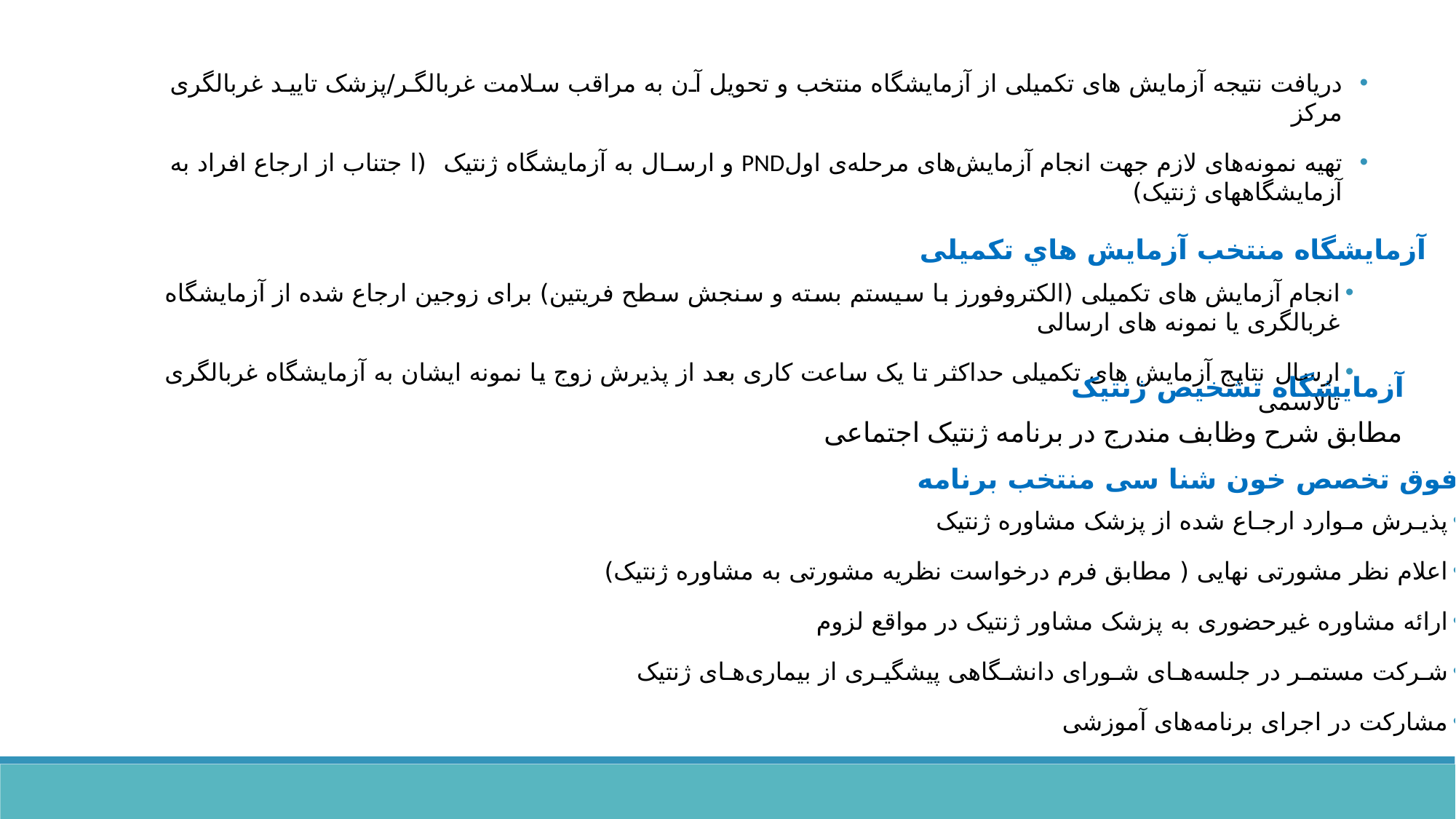

دریافت‌ نتیجه‌ آزمایش‌ های‌ تکمیلی‌ از آزمایشگاه منتخب‌ و تحویل‌ آن به‌ مراقب‌ سلامت‌ غربالگر/پزشک‌ تایید غربالگری‌ مرکز
تهیه‌ نمونه‌های‌ لازم جهت‌ انجام آزمایش‌های‌ مرحله‌ی‌ اولPND و ارسال به‌ آزمایشگاه ژنتیک‌ (ا جتناب از ارجاع افراد به‌ آزمایشگاههای‌ ژنتیک)
آزمایشگاه منتخب‌ آزمایش‌ هاي تکمیلی‌
انجام آزمایش‌ های‌ تکمیلی‌ (الکتروفورز با سیستم‌ بسته‌ و سنجش‌ سطح‌ فریتین‌) برای‌ زوجین‌ ارجاع شده از آزمایشگاه غربالگری‌ یا نمونه‌ های ارسالی
ارسال نتایج آزمایش‌ های‌ تکمیلی‌ حداکثر تا یک‌ ساعت‌ کاری‌ بعد از پذیرش زوج یا نمونه‌ ایشان به‌ آزمایشگاه غربالگری‌ تالاسمی‌
آزمایشگاه تشخیص‌ ژنتیک‌
مطابق‌ شرح وظابف‌ مندرج در برنامه‌ ژنتیک‌ اجتماعی‌
فوق تخصص‌ خون شنا سی‌ منتخب‌ برنامه‌
پذیـرش مـوارد ارجـاع شده از پزشک‌ مشاوره ژنتیک
اعلام نظر مشورتی‌ نهایی‌ ( مطابق فرم درخواست‌ نظریه‌ مشورتی‌ به‌ مشاوره ژنتیک)
ارائه‌ مشاوره غیرحضوری‌ به‌ پزشک‌ مشاور ژنتیک‌ در مواقع‌ لزوم
شـرکت‌ مستمـر در جلسه‌هـای‌ شـورای‌ دانشـگاهی‌ پیشگیـری‌ از بیماری‌هـای‌ ژنتیک‌
مشارکت‌ در اجرای‌ برنامه‌های‌ آموزشی‌